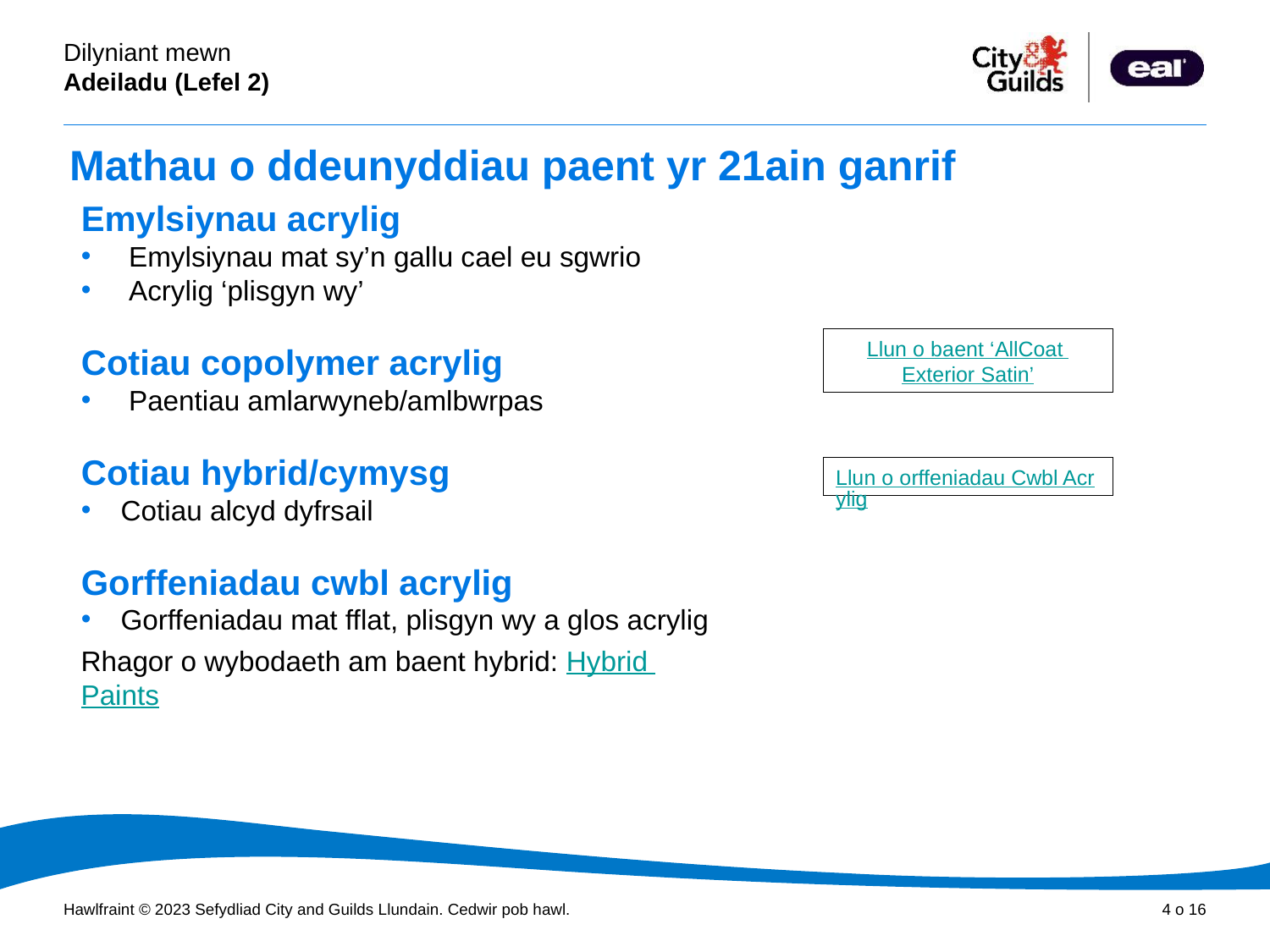

# Mathau o ddeunyddiau paent yr 21ain ganrif
Emylsiynau acrylig
Emylsiynau mat sy’n gallu cael eu sgwrio
Acrylig ‘plisgyn wy’

Cotiau copolymer acrylig
Paentiau amlarwyneb/amlbwrpas

Cotiau hybrid/cymysg
Cotiau alcyd dyfrsail

Gorffeniadau cwbl acrylig
Gorffeniadau mat fflat, plisgyn wy a glos acrylig

Llun o baent ‘AllCoat Exterior Satin’
Llun o orffeniadau Cwbl Acrylig
Rhagor o wybodaeth am baent hybrid: Hybrid Paints